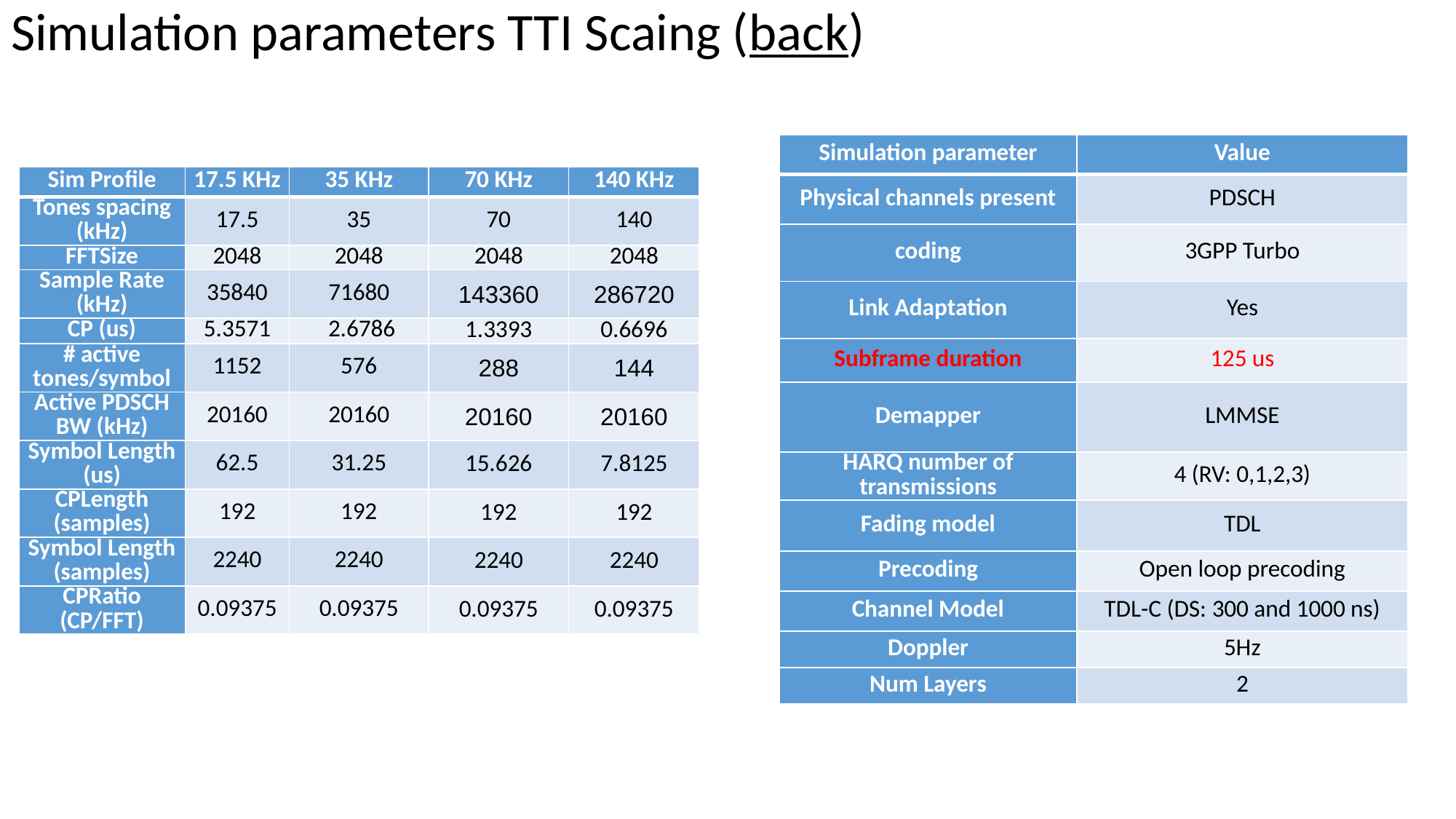

Simulation parameters TTI Scaing (back)
| Simulation parameter | Value |
| --- | --- |
| Physical channels present | PDSCH |
| coding | 3GPP Turbo |
| Link Adaptation | Yes |
| Subframe duration | 125 us |
| Demapper | LMMSE |
| HARQ number of transmissions | 4 (RV: 0,1,2,3) |
| Fading model | TDL |
| Precoding | Open loop precoding |
| Channel Model | TDL-C (DS: 300 and 1000 ns) |
| Doppler | 5Hz |
| Num Layers | 2 |
| Sim Profile | 17.5 KHz | 35 KHz | 70 KHz | 140 KHz |
| --- | --- | --- | --- | --- |
| Tones spacing (kHz) | 17.5 | 35 | 70 | 140 |
| FFTSize | 2048 | 2048 | 2048 | 2048 |
| Sample Rate (kHz) | 35840 | 71680 | 143360 | 286720 |
| CP (us) | 5.3571 | 2.6786 | 1.3393 | 0.6696 |
| # active tones/symbol | 1152 | 576 | 288 | 144 |
| Active PDSCH BW (kHz) | 20160 | 20160 | 20160 | 20160 |
| Symbol Length (us) | 62.5 | 31.25 | 15.626 | 7.8125 |
| CPLength (samples) | 192 | 192 | 192 | 192 |
| Symbol Length (samples) | 2240 | 2240 | 2240 | 2240 |
| CPRatio (CP/FFT) | 0.09375 | 0.09375 | 0.09375 | 0.09375 |